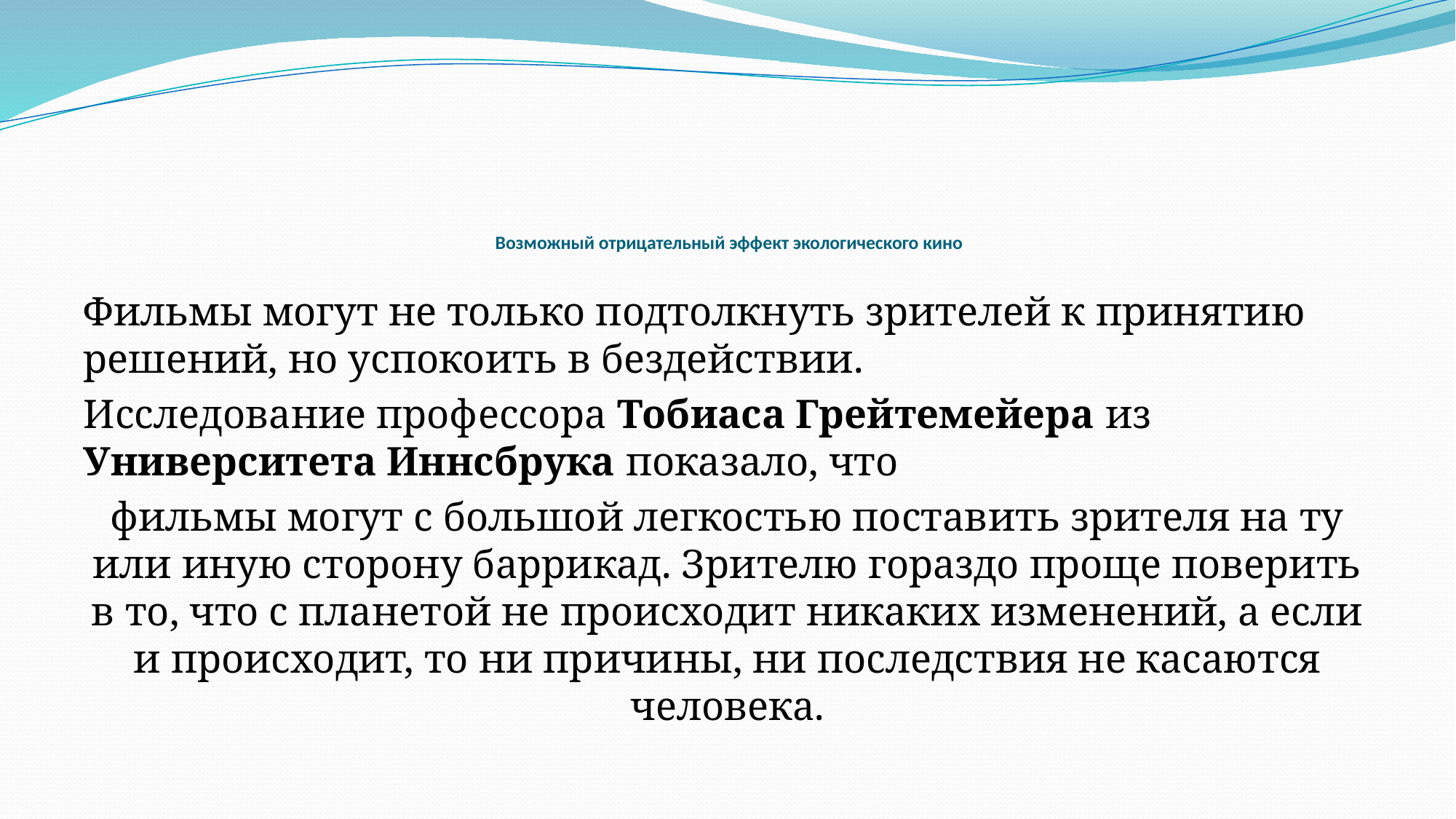

# Возможный отрицательный эффект экологического кино
Фильмы могут не только подтолкнуть зрителей к принятию решений, но успокоить в бездействии.
Исследование профессора Тобиаса Грейтемейера из Университета Иннсбрука показало, что
фильмы могут с большой легкостью поставить зрителя на ту или иную сторону баррикад. Зрителю гораздо проще поверить в то, что с планетой не происходит никаких изменений, а если и происходит, то ни причины, ни последствия не касаются человека.